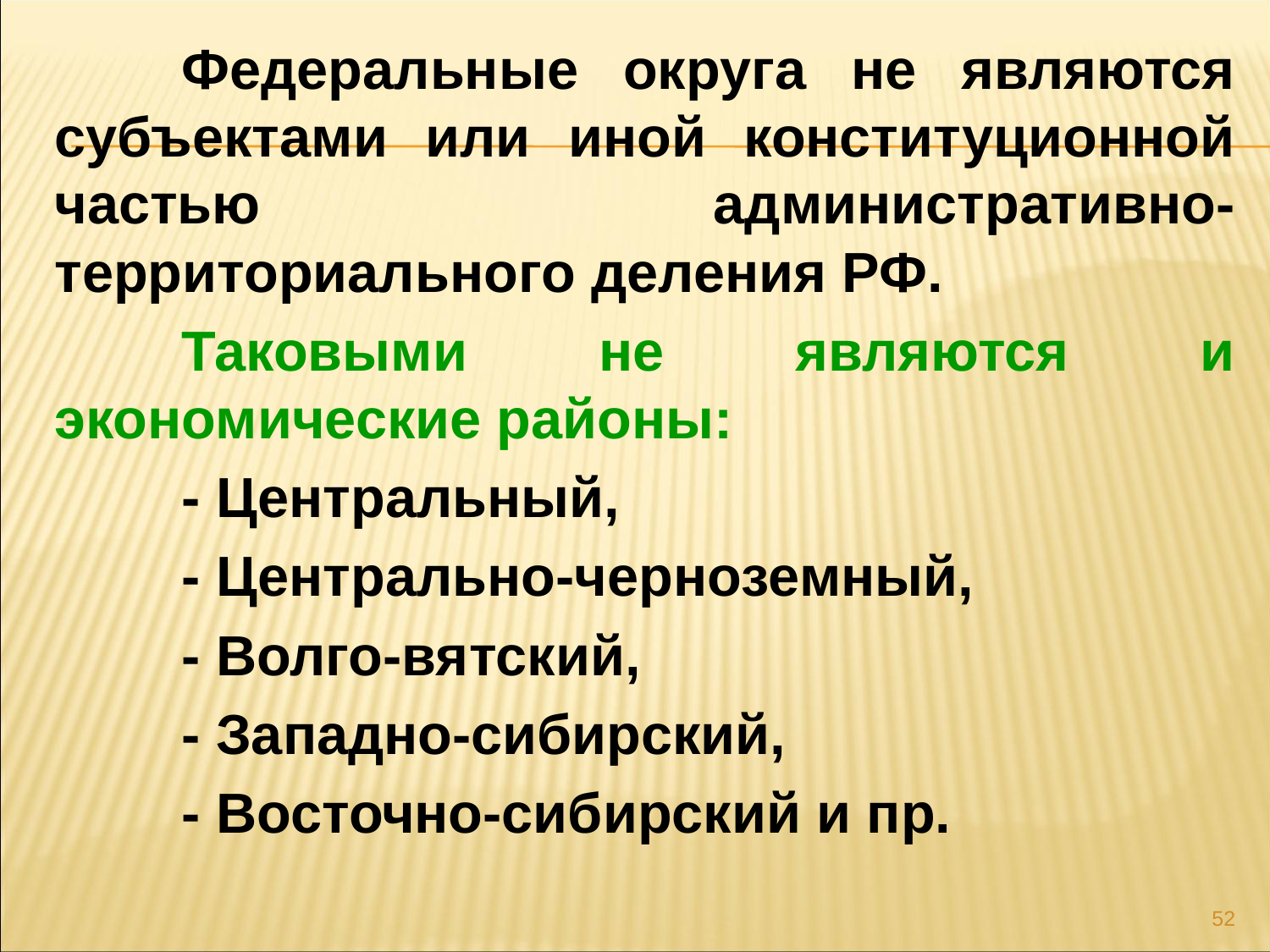

Федеральные округа не являются субъектами или иной конституционной частью административно-территориального деления РФ.
	Таковыми не являются и экономические районы:
	- Центральный,
	- Центрально-черноземный,
	- Волго-вятский,
	- Западно-сибирский,
	- Восточно-сибирский и пр.
52